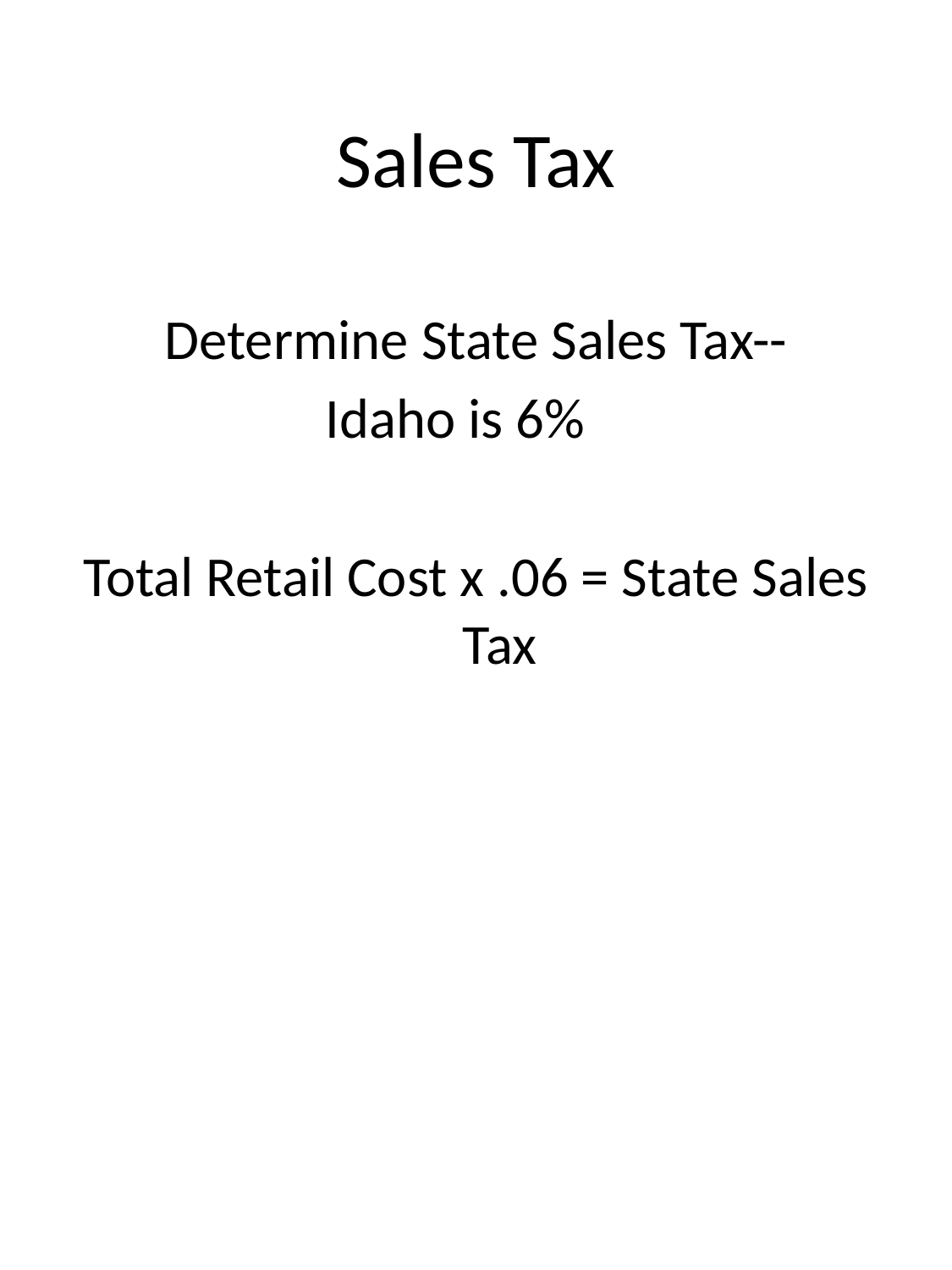

# Sales Tax
Determine State Sales Tax--
Idaho is 6%

Total Retail Cost x .06 = State Sales Tax